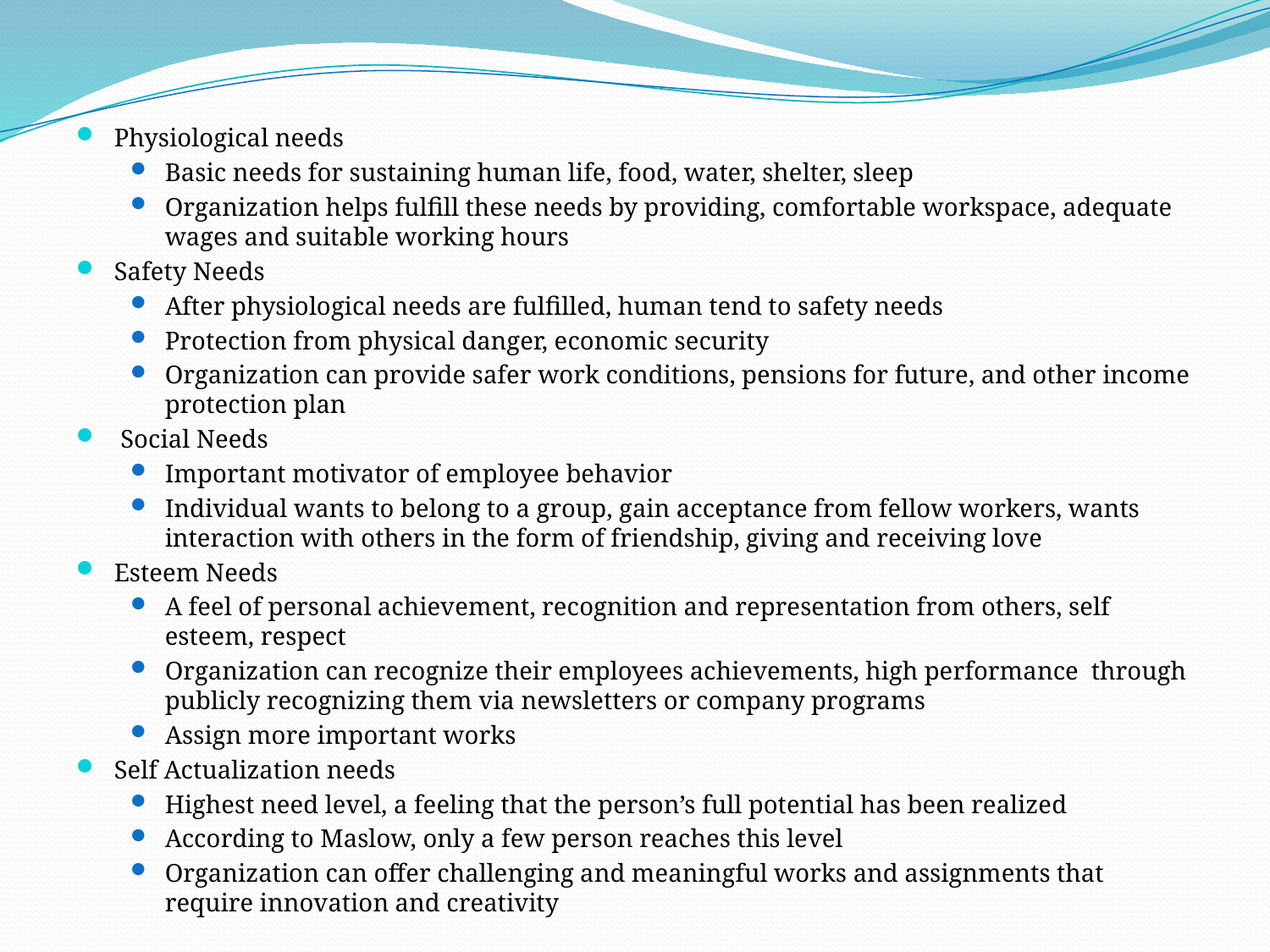

#
Physiological needs
Basic needs for sustaining human life, food, water, shelter, sleep
Organization helps fulfill these needs by providing, comfortable workspace, adequate wages and suitable working hours
Safety Needs
After physiological needs are fulfilled, human tend to safety needs
Protection from physical danger, economic security
Organization can provide safer work conditions, pensions for future, and other income protection plan
 Social Needs
Important motivator of employee behavior
Individual wants to belong to a group, gain acceptance from fellow workers, wants interaction with others in the form of friendship, giving and receiving love
Esteem Needs
A feel of personal achievement, recognition and representation from others, self esteem, respect
Organization can recognize their employees achievements, high performance  through publicly recognizing them via newsletters or company programs
Assign more important works
Self Actualization needs
Highest need level, a feeling that the person’s full potential has been realized
According to Maslow, only a few person reaches this level
Organization can offer challenging and meaningful works and assignments that require innovation and creativity